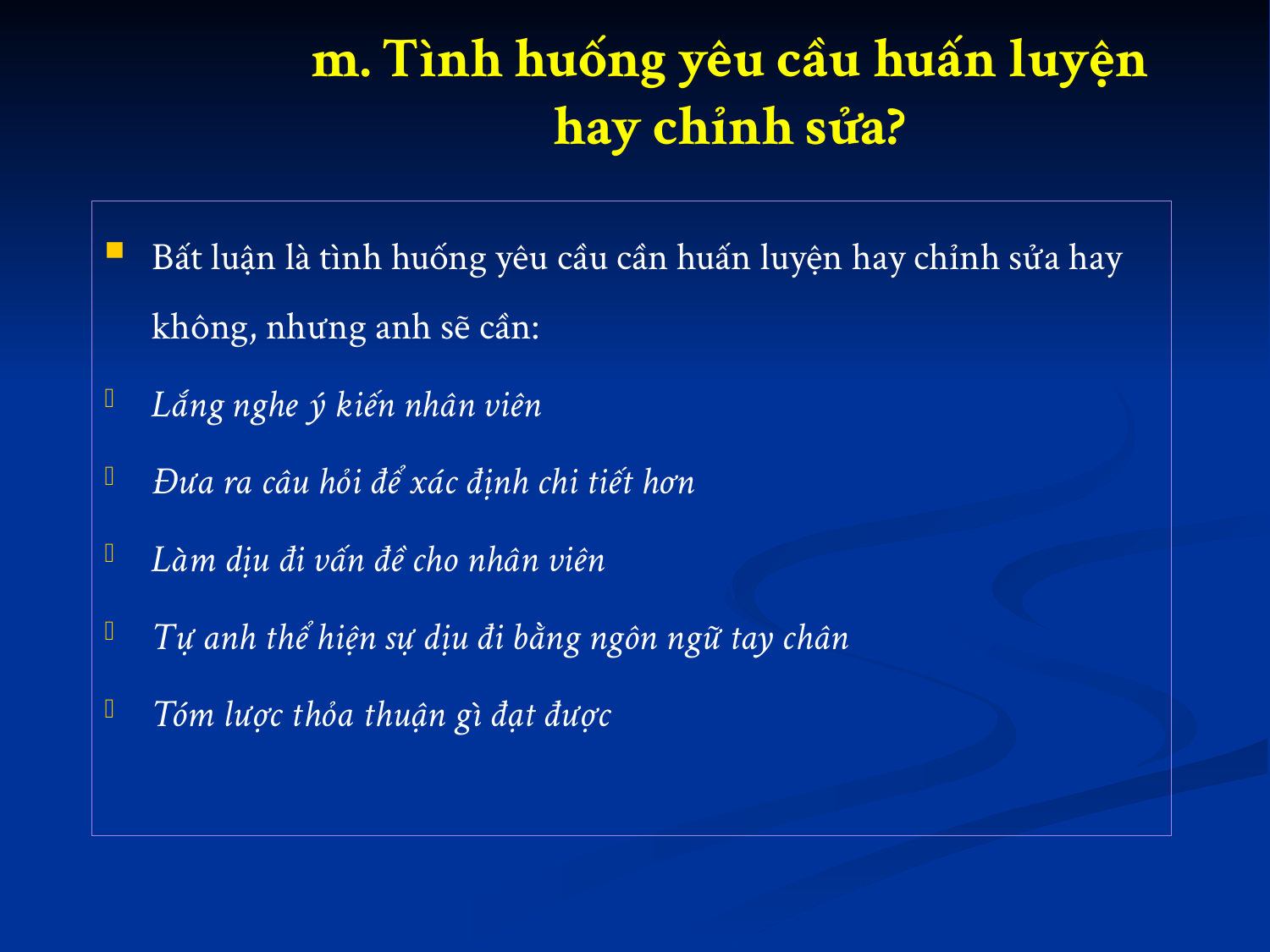

# m. Tình huống yêu cầu huấn luyện hay chỉnh sửa?
Bất luận là tình huống yêu cầu cần huấn luyện hay chỉnh sửa hay không, nhưng anh sẽ cần:
Lắng nghe ý kiến nhân viên
Đưa ra câu hỏi để xác định chi tiết hơn
Làm dịu đi vấn đề cho nhân viên
Tự anh thể hiện sự dịu đi bằng ngôn ngữ tay chân
Tóm lược thỏa thuận gì đạt được